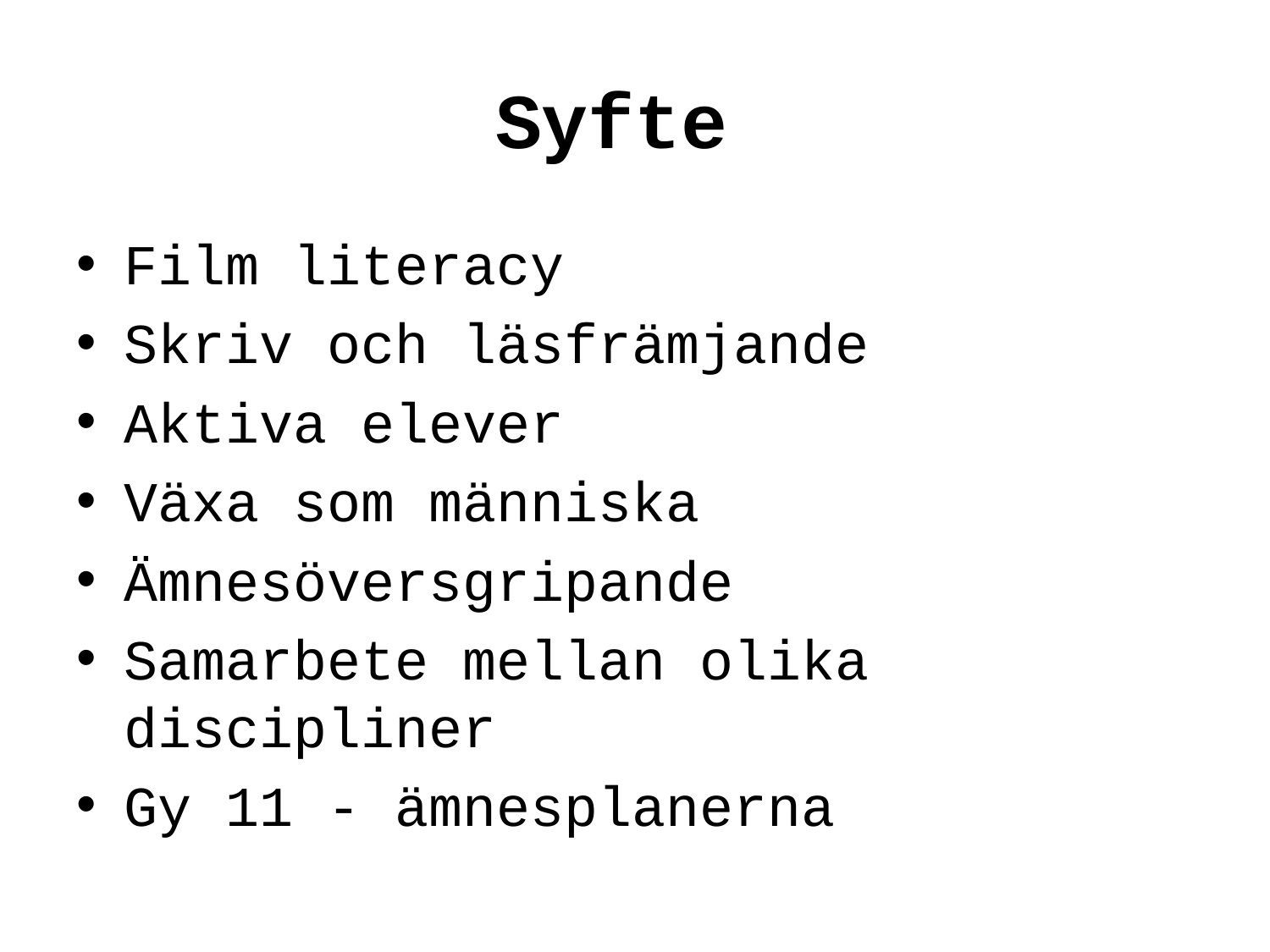

# Syfte
Film literacy
Skriv och läsfrämjande
Aktiva elever
Växa som människa
Ämnesöversgripande
Samarbete mellan olika discipliner
Gy 11 - ämnesplanerna